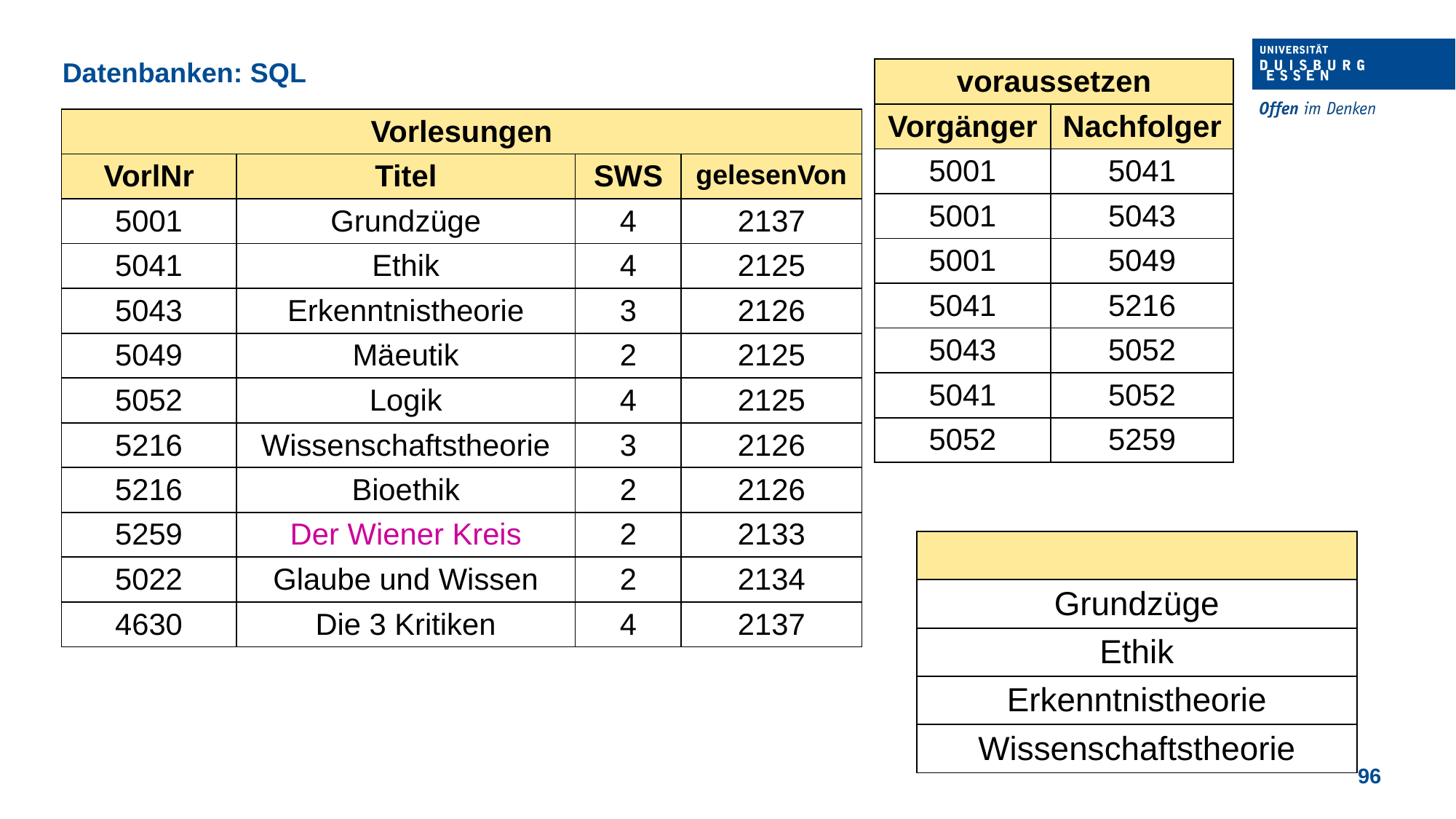

Datenbanken: SQL
| voraussetzen |  |
| --- | --- |
| Vorgänger | Nachfolger |
| 5001 | 5041 |
| 5001 | 5043 |
| 5001 | 5049 |
| 5041 | 5216 |
| 5043 | 5052 |
| 5041 | 5052 |
| 5052 | 5259 |
| Vorlesungen |  |  |  |
| --- | --- | --- | --- |
| VorlNr | Titel | SWS | gelesenVon |
| 5001 | Grundzüge | 4 | 2137 |
| 5041 | Ethik | 4 | 2125 |
| 5043 | Erkenntnistheorie | 3 | 2126 |
| 5049 | Mäeutik | 2 | 2125 |
| 5052 | Logik | 4 | 2125 |
| 5216 | Wissenschaftstheorie | 3 | 2126 |
| 5216 | Bioethik | 2 | 2126 |
| 5259 | Der Wiener Kreis | 2 | 2133 |
| 5022 | Glaube und Wissen | 2 | 2134 |
| 4630 | Die 3 Kritiken | 4 | 2137 |

|  |
| --- |
| Grundzüge |
| Ethik |
| Erkenntnistheorie |
| Wissenschaftstheorie |
96